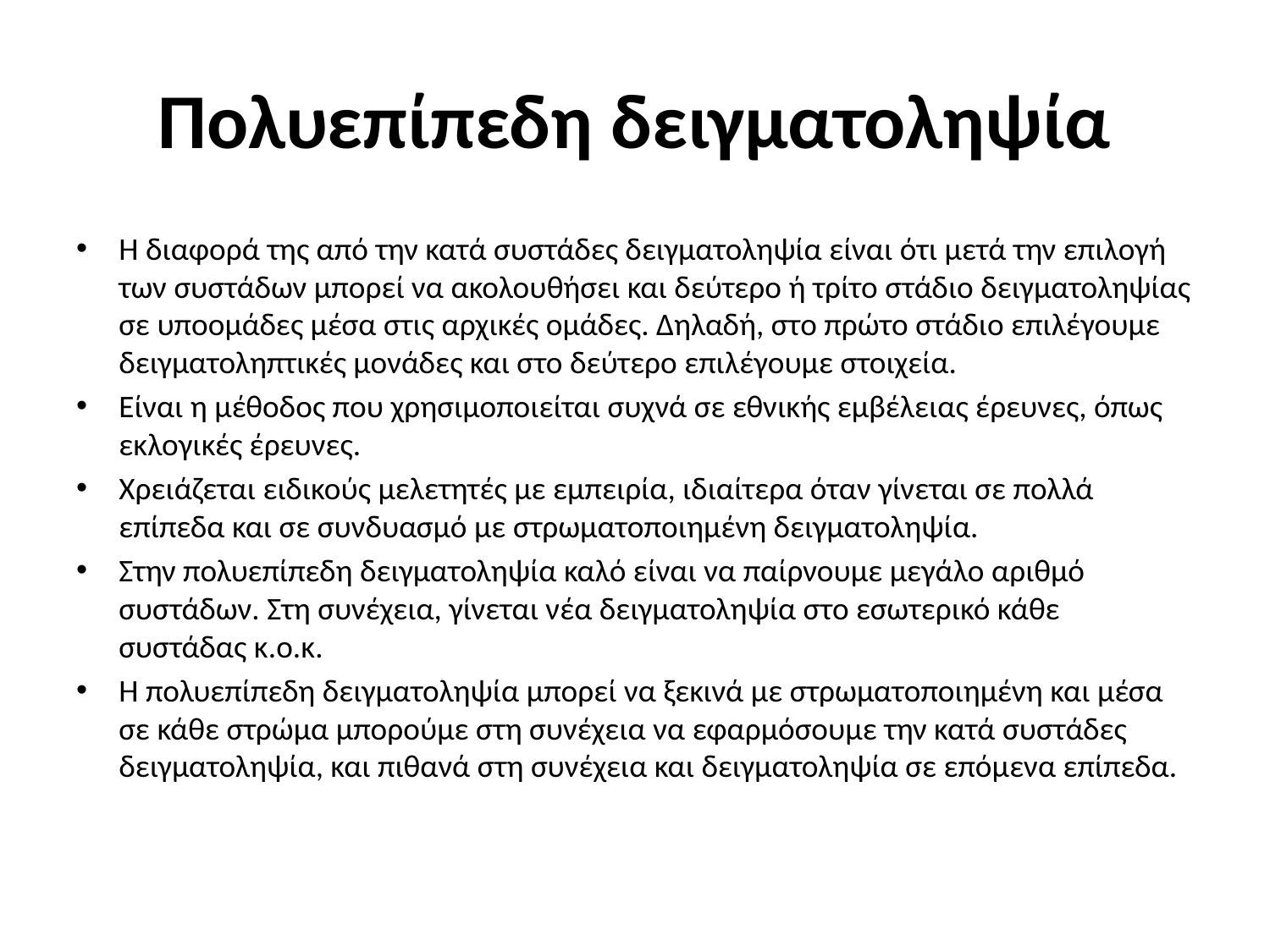

# Πολυεπίπεδη δειγματοληψία
Η διαφορά της από την κατά συστάδες δειγματοληψία είναι ότι μετά την επιλογή των συστάδων μπορεί να ακολουθήσει και δεύτερο ή τρίτο στάδιο δειγματοληψίας σε υποομάδες μέσα στις αρχικές ομάδες. Δηλαδή, στο πρώτο στάδιο επιλέγουμε δειγματοληπτικές μονάδες και στο δεύτερο επιλέγουμε στοιχεία.
Είναι η μέθοδος που χρησιμοποιείται συχνά σε εθνικής εμβέλειας έρευνες, όπως εκλογικές έρευνες.
Χρειάζεται ειδικούς μελετητές με εμπειρία, ιδιαίτερα όταν γίνεται σε πολλά επίπεδα και σε συνδυασμό με στρωματοποιημένη δειγματοληψία.
Στην πολυεπίπεδη δειγματοληψία καλό είναι να παίρνουμε μεγάλο αριθμό συστάδων. Στη συνέχεια, γίνεται νέα δειγματοληψία στο εσωτερικό κάθε συστάδας κ.ο.κ.
Η πολυεπίπεδη δειγματοληψία μπορεί να ξεκινά με στρωματοποιημένη και μέσα σε κάθε στρώμα μπορούμε στη συνέχεια να εφαρμόσουμε την κατά συστάδες δειγματοληψία, και πιθανά στη συνέχεια και δειγματοληψία σε επόμενα επίπεδα.